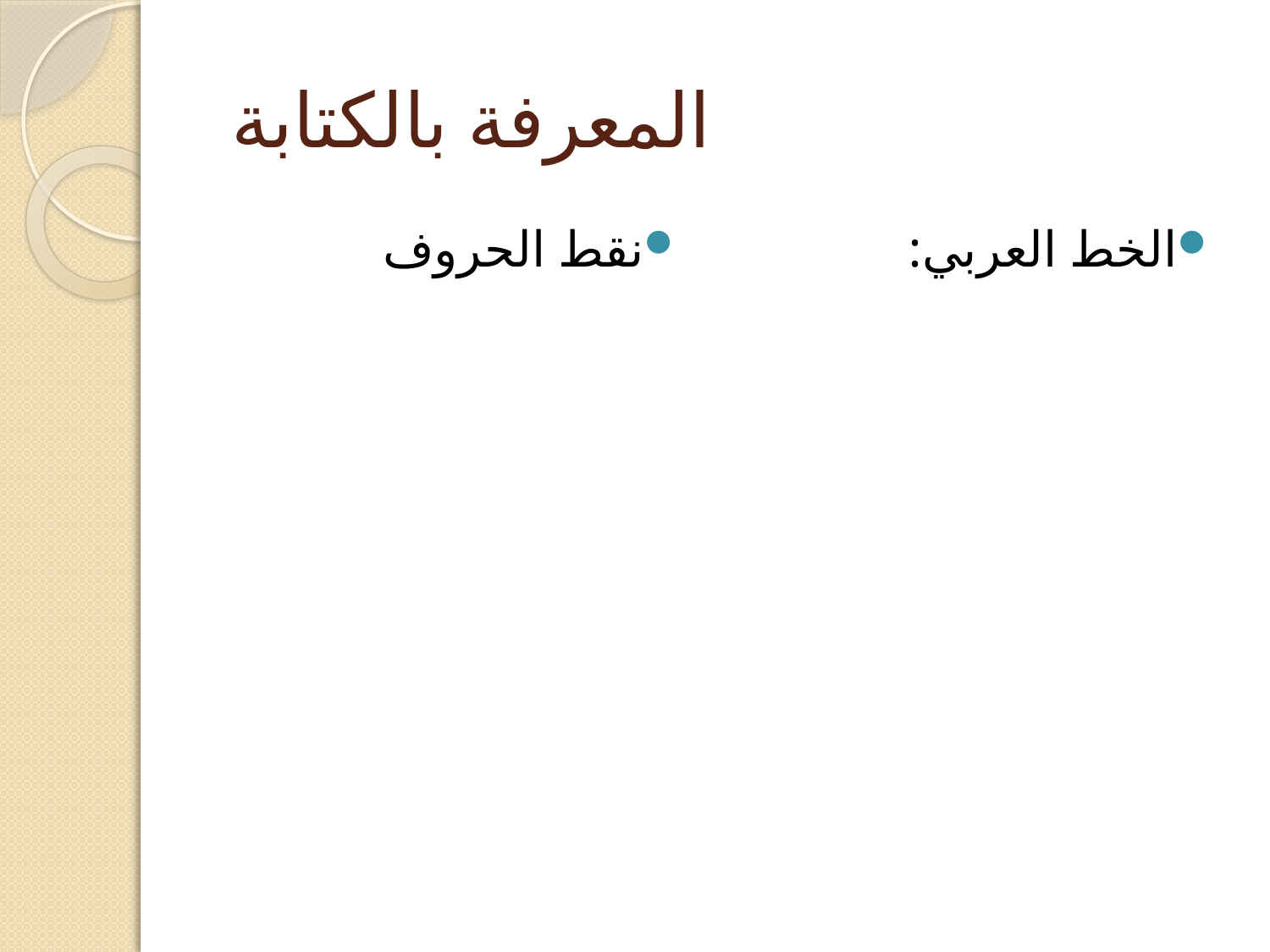

# المعرفة بالكتابة
نقط الحروف
الخط العربي: